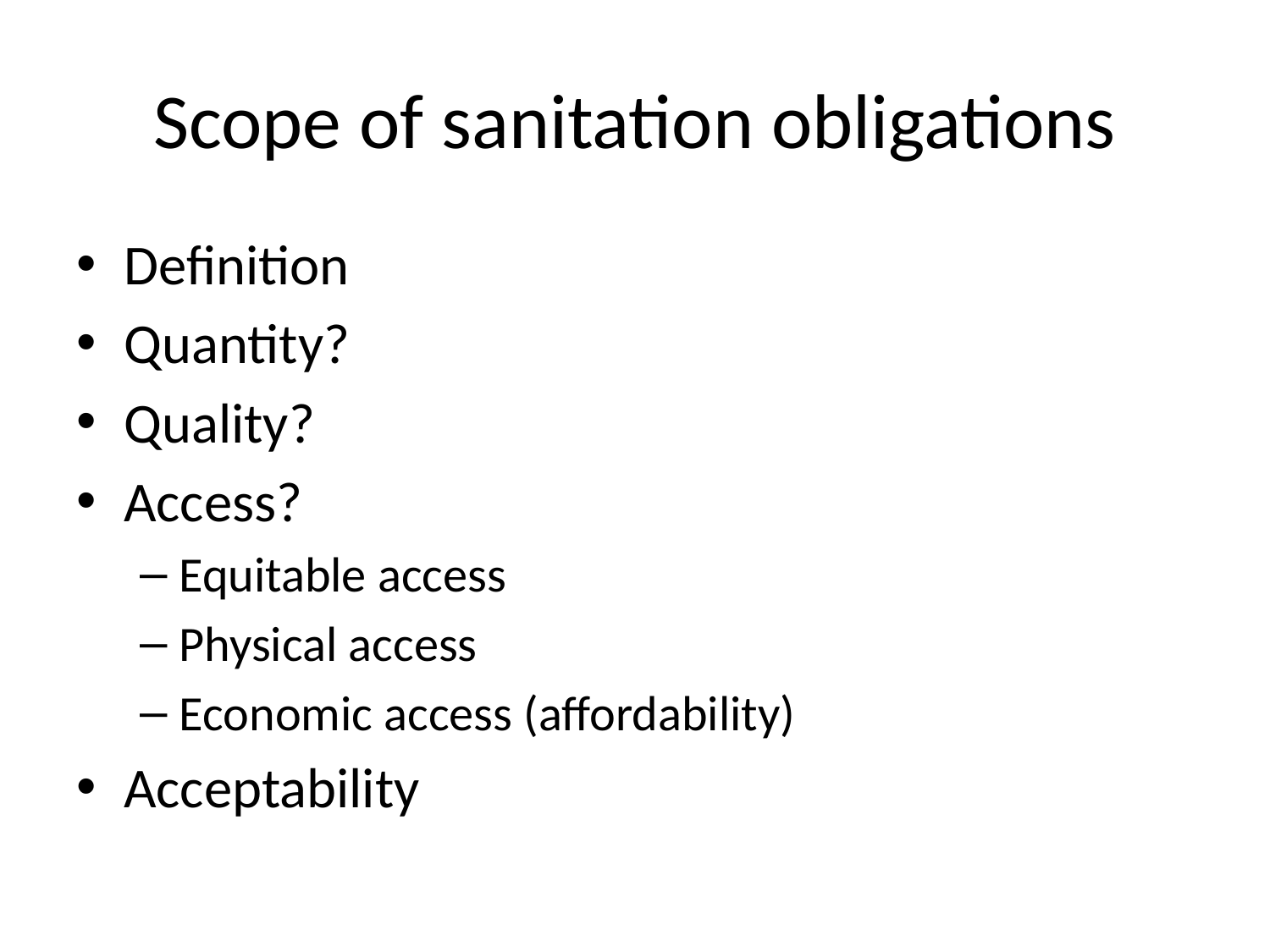

# Scope of sanitation obligations
Definition
Quantity?
Quality?
Access?
Equitable access
Physical access
Economic access (affordability)
Acceptability